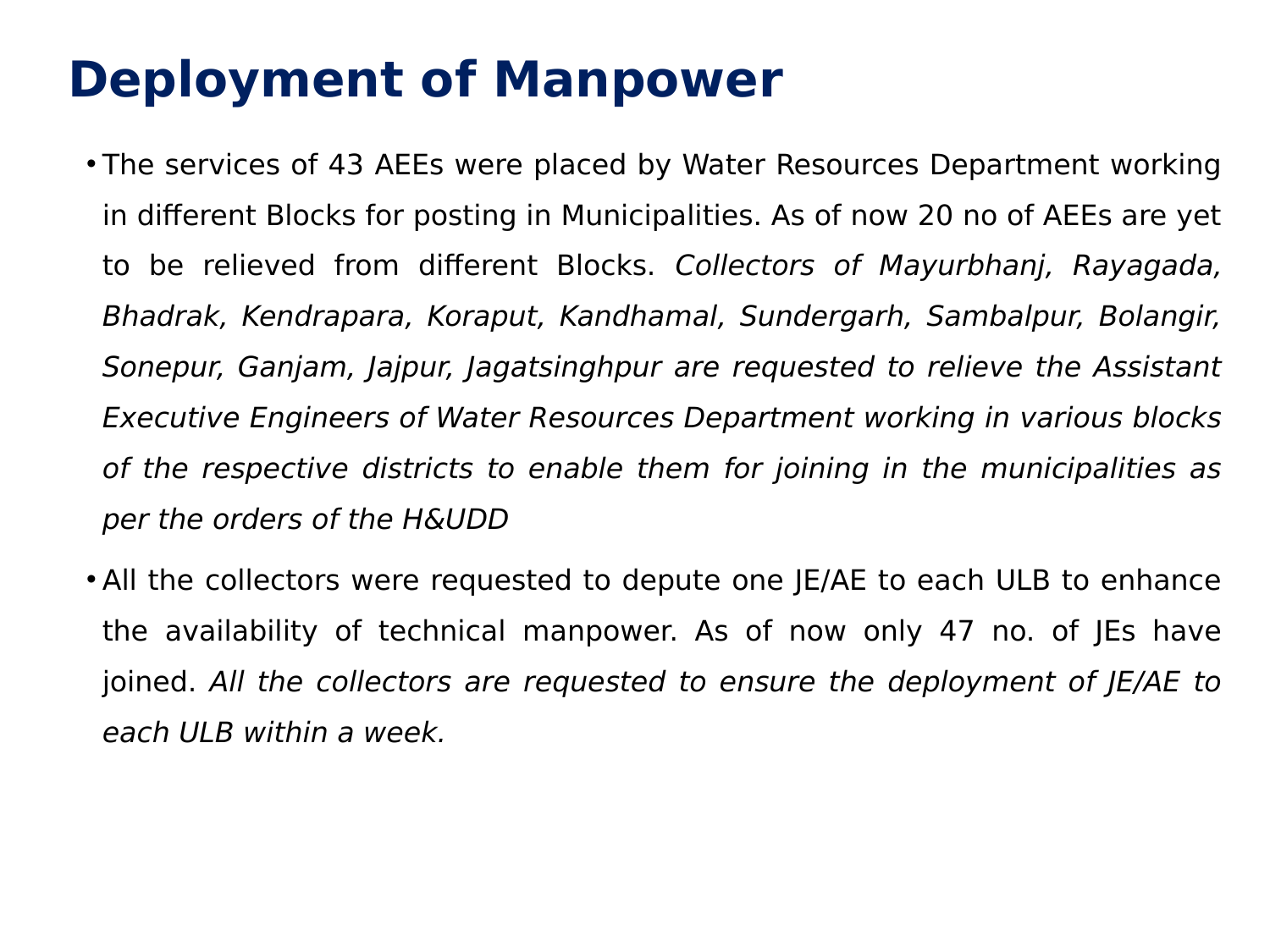

Deployment of Manpower
The services of 43 AEEs were placed by Water Resources Department working in different Blocks for posting in Municipalities. As of now 20 no of AEEs are yet to be relieved from different Blocks. Collectors of Mayurbhanj, Rayagada, Bhadrak, Kendrapara, Koraput, Kandhamal, Sundergarh, Sambalpur, Bolangir, Sonepur, Ganjam, Jajpur, Jagatsinghpur are requested to relieve the Assistant Executive Engineers of Water Resources Department working in various blocks of the respective districts to enable them for joining in the municipalities as per the orders of the H&UDD
All the collectors were requested to depute one JE/AE to each ULB to enhance the availability of technical manpower. As of now only 47 no. of JEs have joined. All the collectors are requested to ensure the deployment of JE/AE to each ULB within a week.